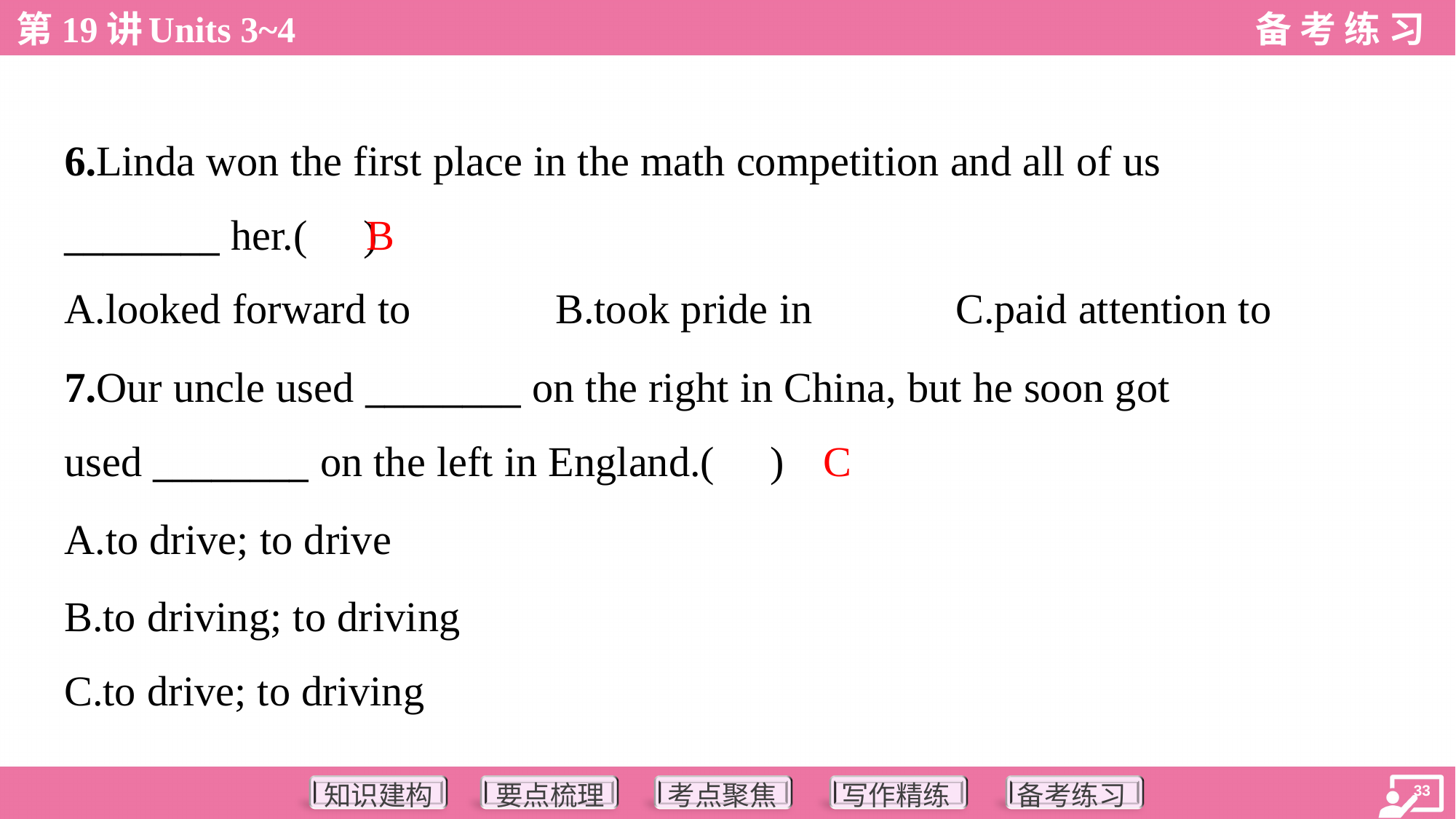

6.Linda won the first place in the math competition and all of us
________ her.(     )
B
A.looked forward to	B.took pride in	C.paid attention to
7.Our uncle used ________ on the right in China, but he soon got
used ________ on the left in England.(     )
C
A.to drive; to drive
B.to driving; to driving
C.to drive; to driving